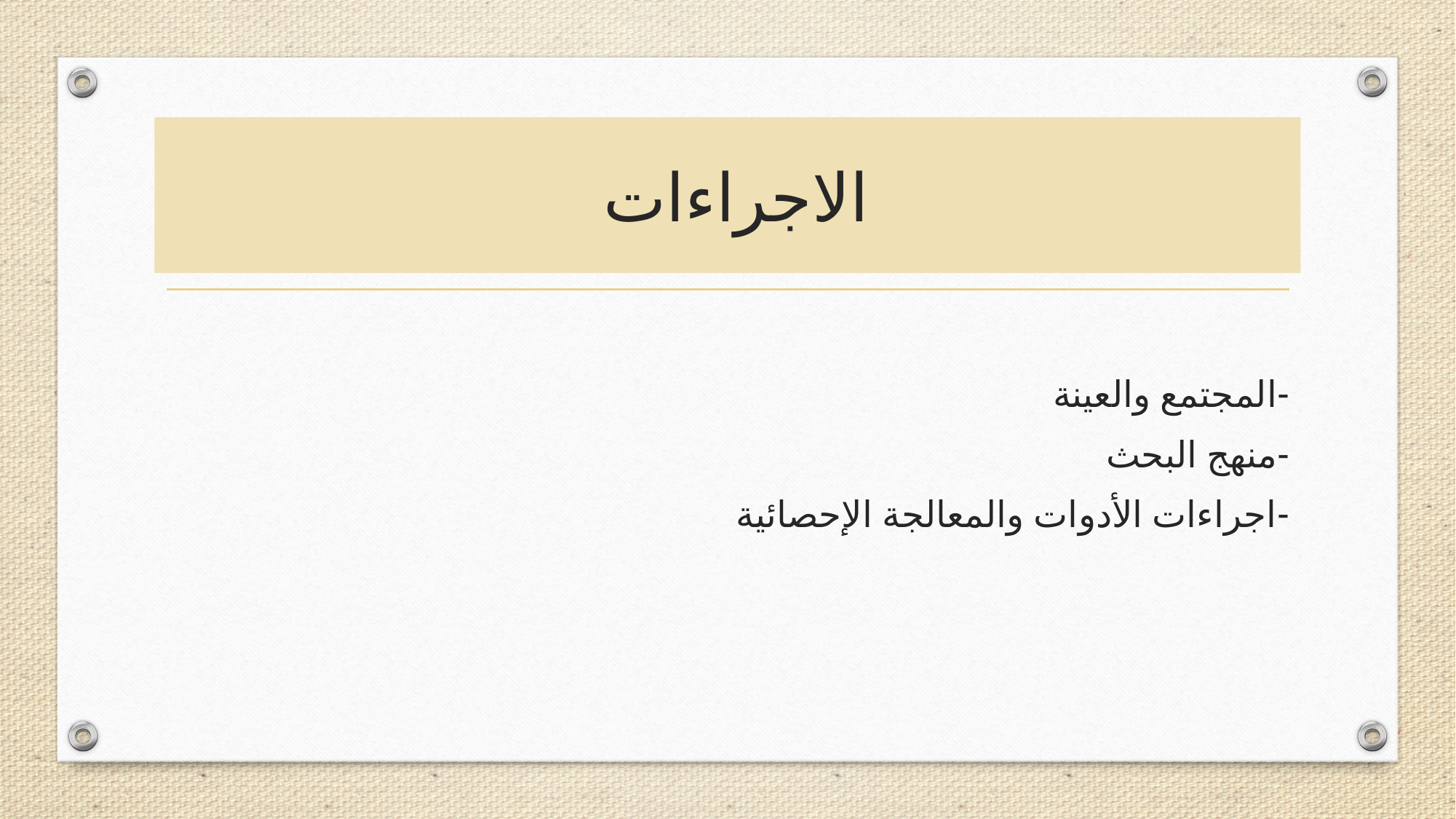

# الاجراءات

-المجتمع والعينة
-منهج البحث
-اجراءات الأدوات والمعالجة الإحصائية